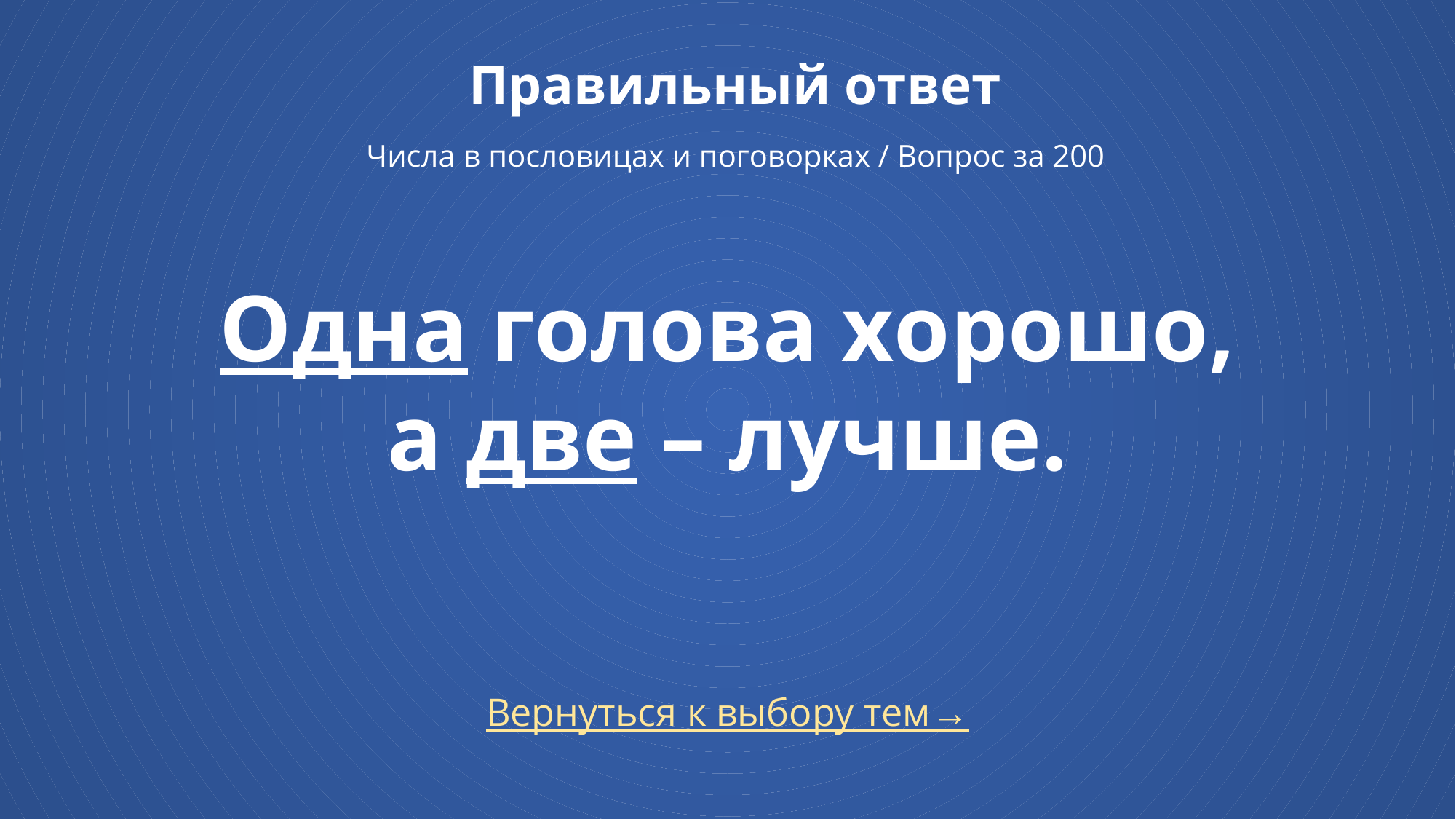

# Правильный ответ Числа в пословицах и поговорках / Вопрос за 200
Одна голова хорошо,
а две – лучше.
Вернуться к выбору тем→